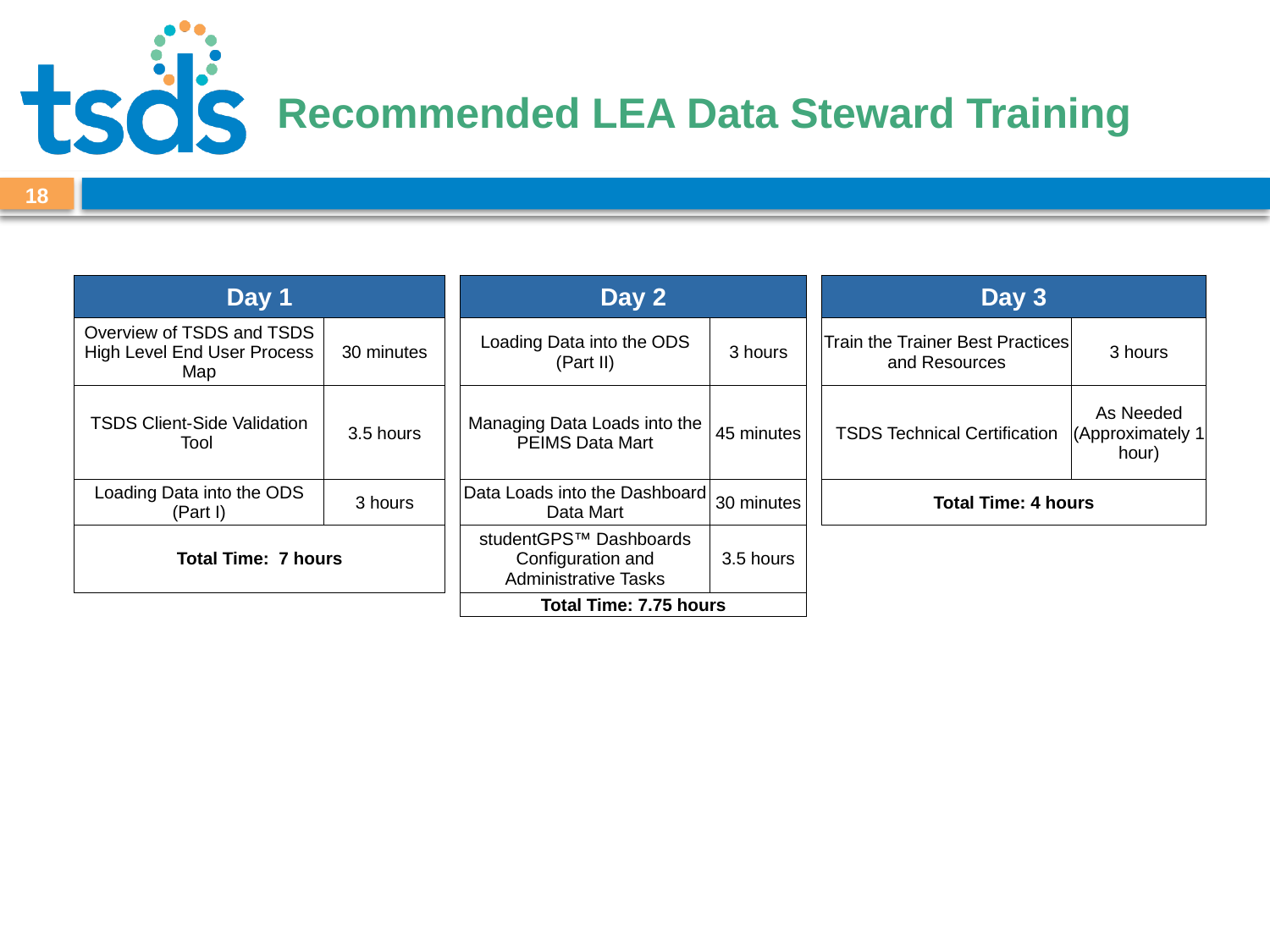

# Recommended LEA Data Steward Training
18
| Day 1 |  |  | Day 2 |  |  | Day 3 |  |
| --- | --- | --- | --- | --- | --- | --- | --- |
| Overview of TSDS and TSDS High Level End User Process Map | 30 minutes |  | Loading Data into the ODS (Part II) | 3 hours |  | Train the Trainer Best Practices and Resources | 3 hours |
| TSDS Client-Side Validation Tool | 3.5 hours |  | Managing Data Loads into the PEIMS Data Mart | 45 minutes |  | TSDS Technical Certification | As Needed (Approximately 1 hour) |
| Loading Data into the ODS (Part I) | 3 hours |  | Data Loads into the Dashboard Data Mart | 30 minutes |  | Total Time: 4 hours |  |
| Total Time: 7 hours |  |  | studentGPS™ Dashboards Configuration and Administrative Tasks | 3.5 hours |  |  |  |
|  |  |  | Total Time: 7.75 hours |  |  |  |  |